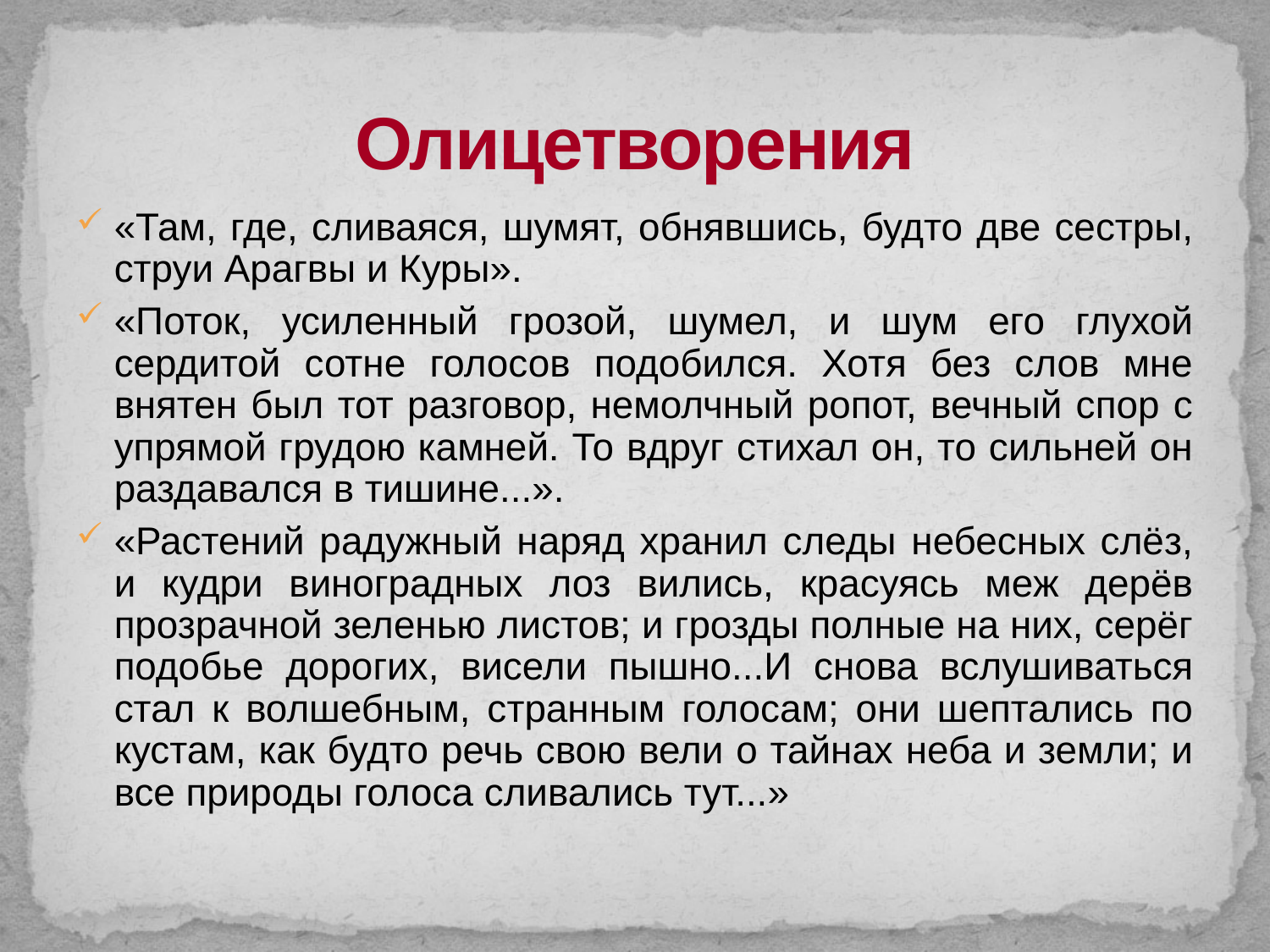

Олицетворения
«Там, где, сливаяся, шумят, обнявшись, будто две сестры, струи Арагвы и Куры».
«Поток, усиленный грозой, шумел, и шум его глухой сердитой сотне голосов подобился. Хотя без слов мне внятен был тот разговор, немолчный ропот, вечный спор с упрямой грудою камней. То вдруг стихал он, то сильней он раздавался в тишине...».
«Растений радужный наряд хранил следы небесных слёз, и кудри виноградных лоз вились, красуясь меж дерёв прозрачной зеленью листов; и грозды полные на них, серёг подобье дорогих, висели пышно...И снова вслушиваться стал к волшебным, странным голосам; они шептались по кустам, как будто речь свою вели о тайнах неба и земли; и все природы голоса сливались тут...»